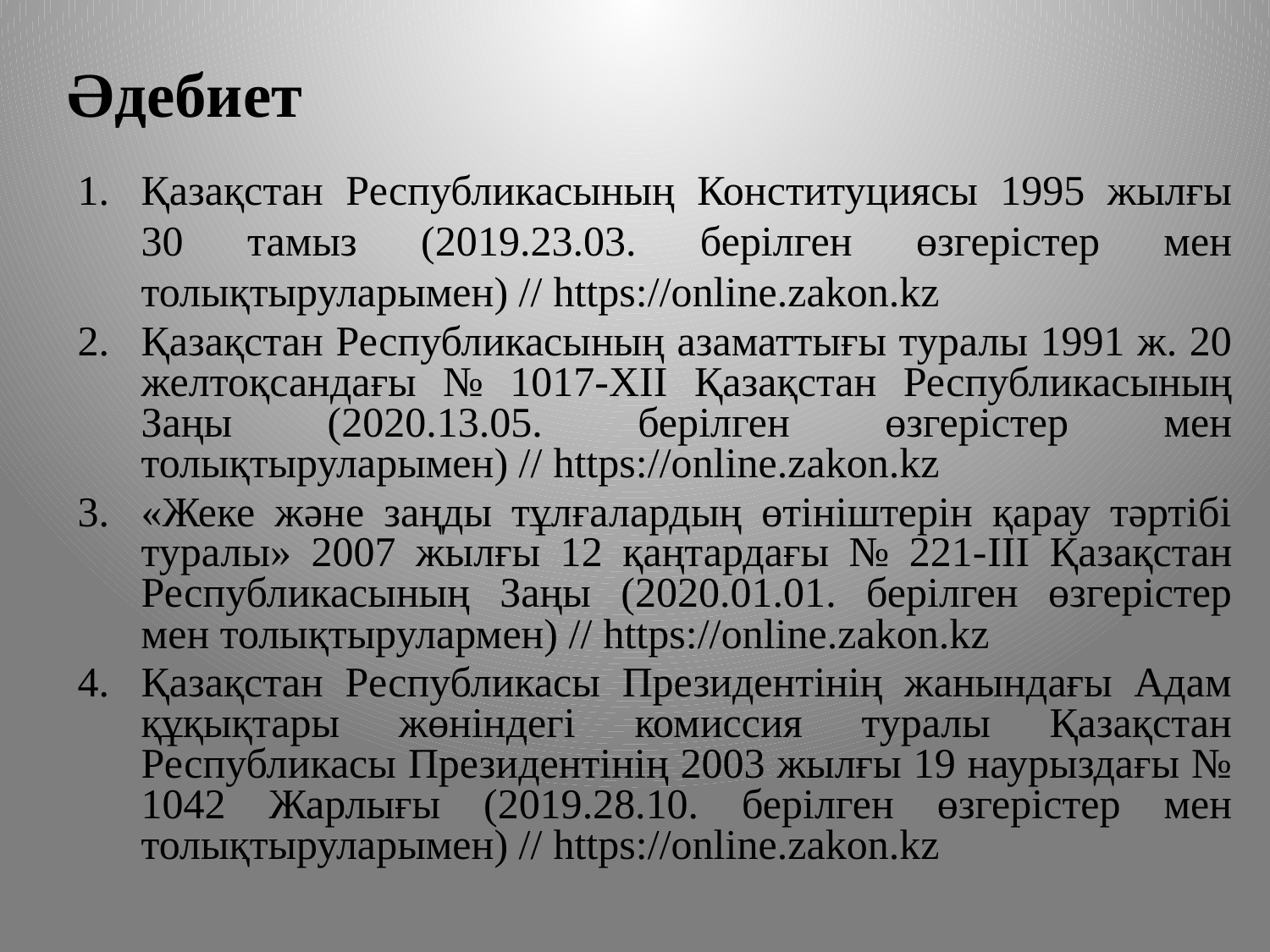

# Әдебиет
Қазақстан Республикасының Конституциясы 1995 жылғы 30 тамыз (2019.23.03. берілген өзгерістер мен толықтыруларымен) // https://online.zakon.kz
Қазақстан Республикасының азаматтығы туралы 1991 ж. 20 желтоқсандағы № 1017-XII Қазақстан Республикасының Заңы (2020.13.05. берілген өзгерістер мен толықтыруларымен) // https://online.zakon.kz
«Жеке және заңды тұлғалардың өтініштерін қарау тәртібі туралы» 2007 жылғы 12 қаңтардағы № 221-III Қазақстан Республикасының Заңы (2020.01.01. берілген өзгерістер мен толықтырулармен) // https://online.zakon.kz
Қазақстан Республикасы Президентінің жанындағы Адам құқықтары жөніндегі комиссия туралы Қазақстан Республикасы Президентінің 2003 жылғы 19 наурыздағы № 1042 Жарлығы (2019.28.10. берілген өзгерістер мен толықтыруларымен) // https://online.zakon.kz